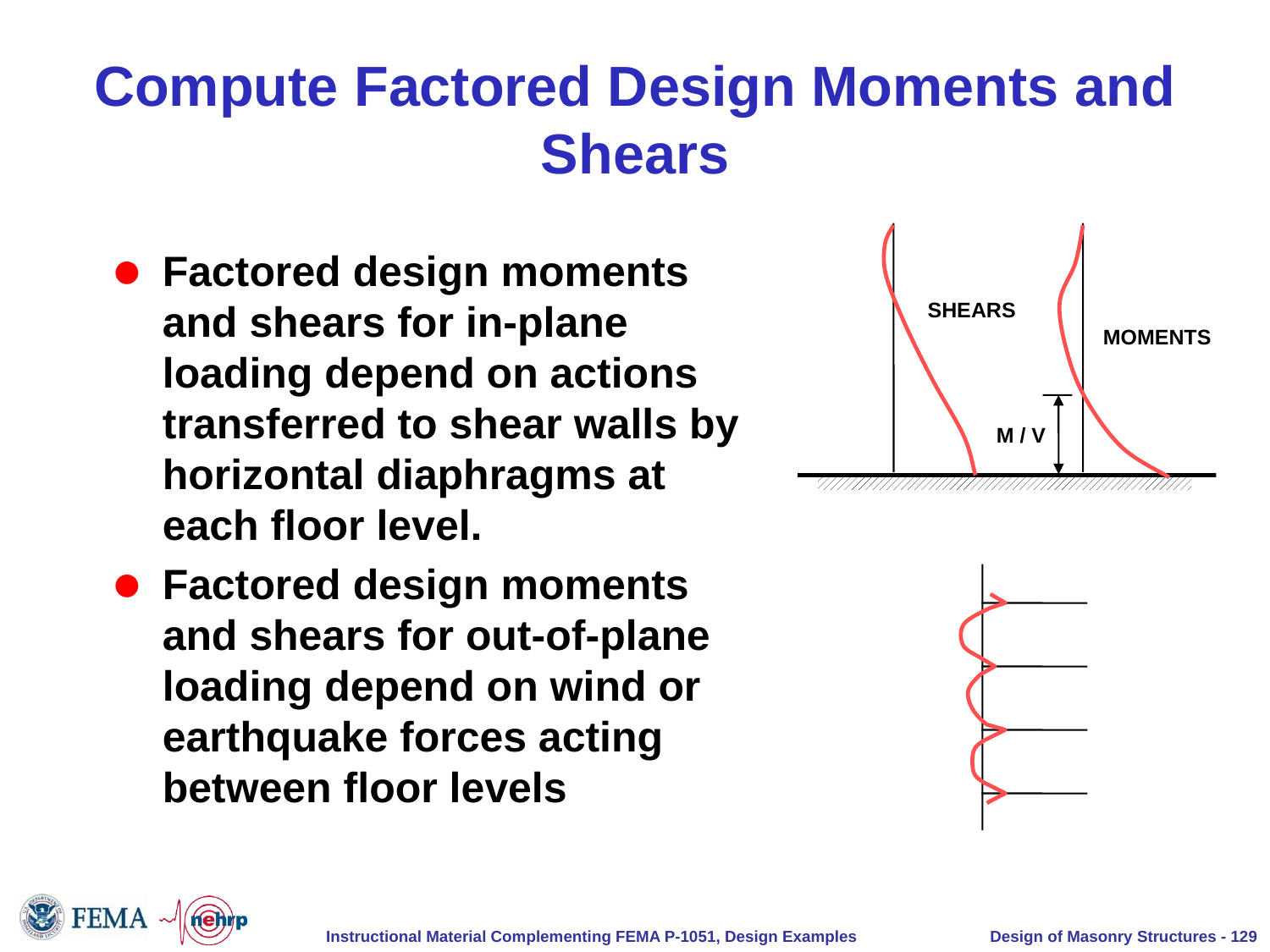

# Compute Factored Design Moments and Shears

SHEARS
MOMENTS

M / V

Factored design moments and shears for in-plane loading depend on actions transferred to shear walls by horizontal diaphragms at each floor level.
Factored design moments and shears for out-of-plane loading depend on wind or earthquake forces acting between floor levels
Design of Masonry Structures - 129
Instructional Material Complementing FEMA P-1051, Design Examples